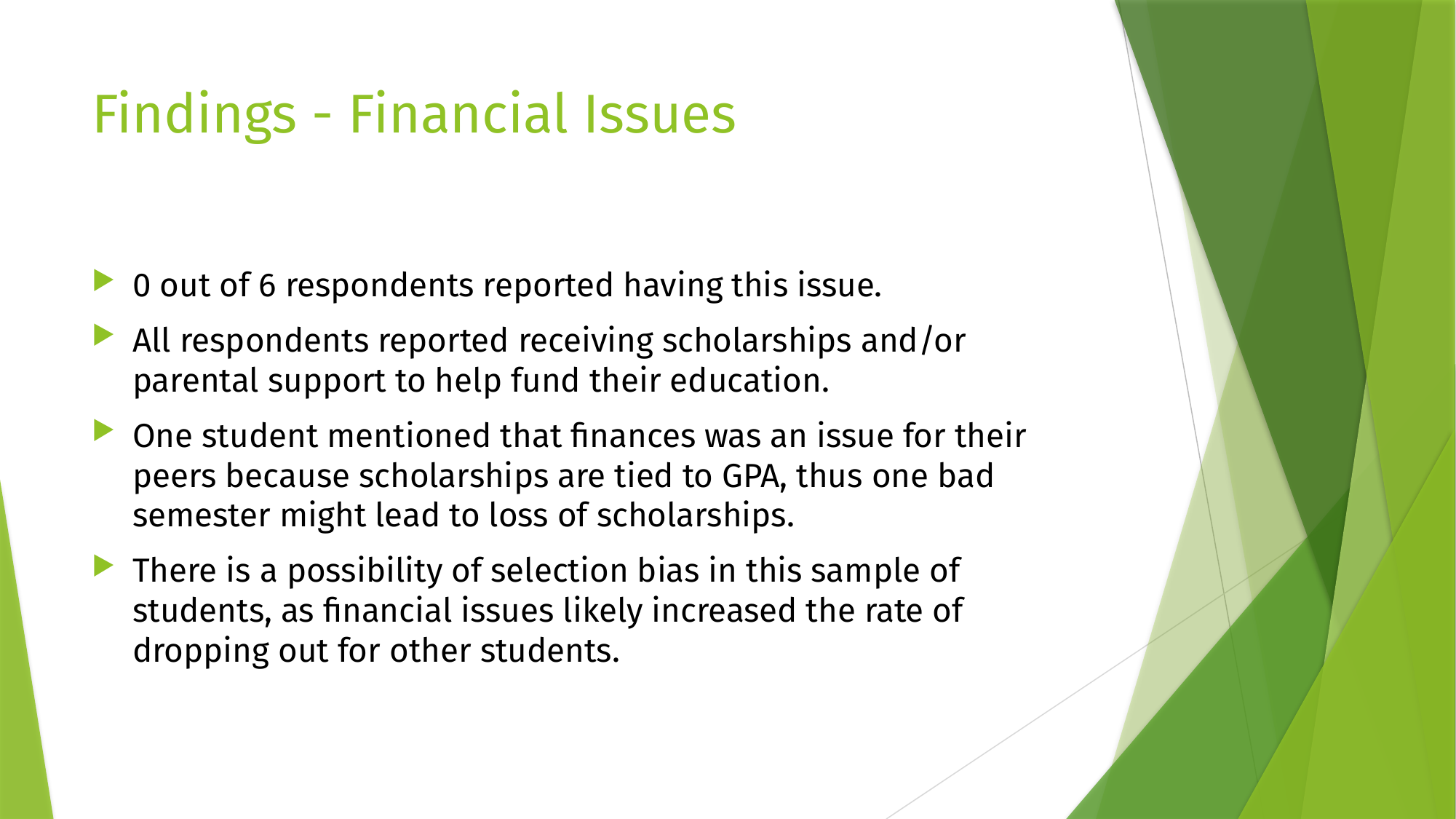

# Findings - Financial Issues
0 out of 6 respondents reported having this issue.
All respondents reported receiving scholarships and/or parental support to help fund their education.
One student mentioned that finances was an issue for their peers because scholarships are tied to GPA, thus one bad semester might lead to loss of scholarships.
There is a possibility of selection bias in this sample of students, as financial issues likely increased the rate of dropping out for other students.